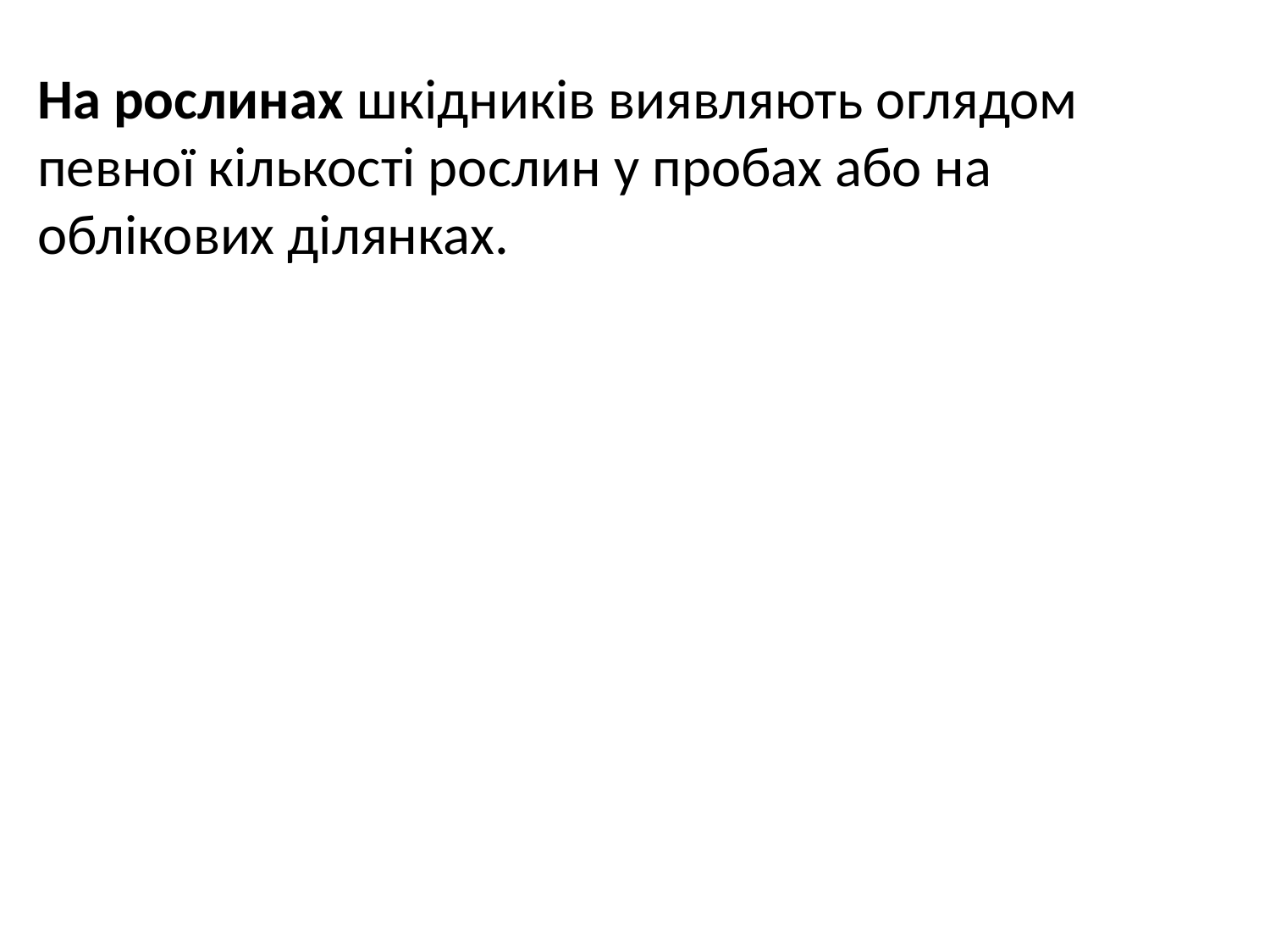

На рослинах шкідників виявляють оглядом певної кількості рослин у пробах або на облікових ділянках.